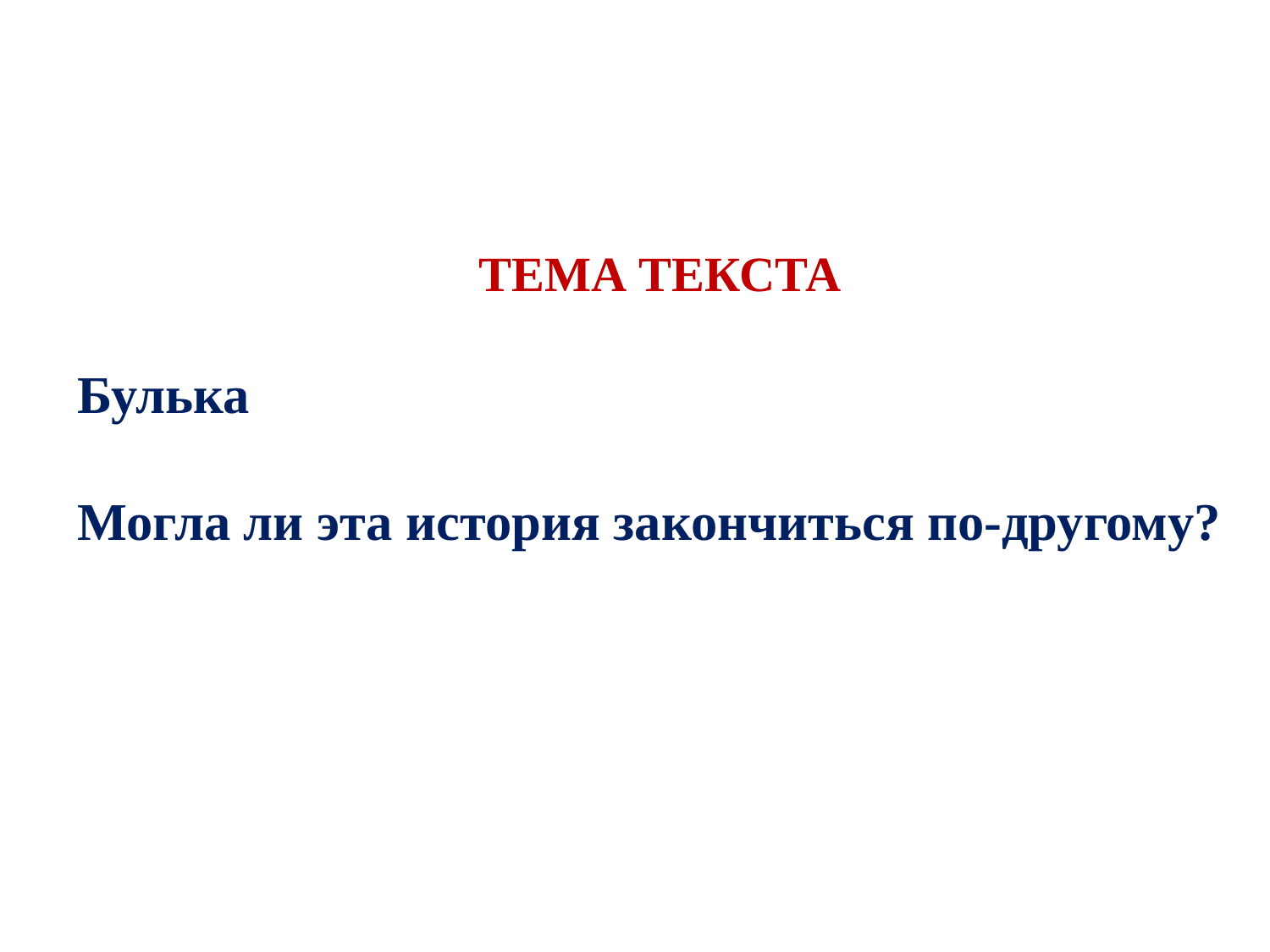

ТЕМА ТЕКСТА

Булька

Могла ли эта история закончиться по-другому?